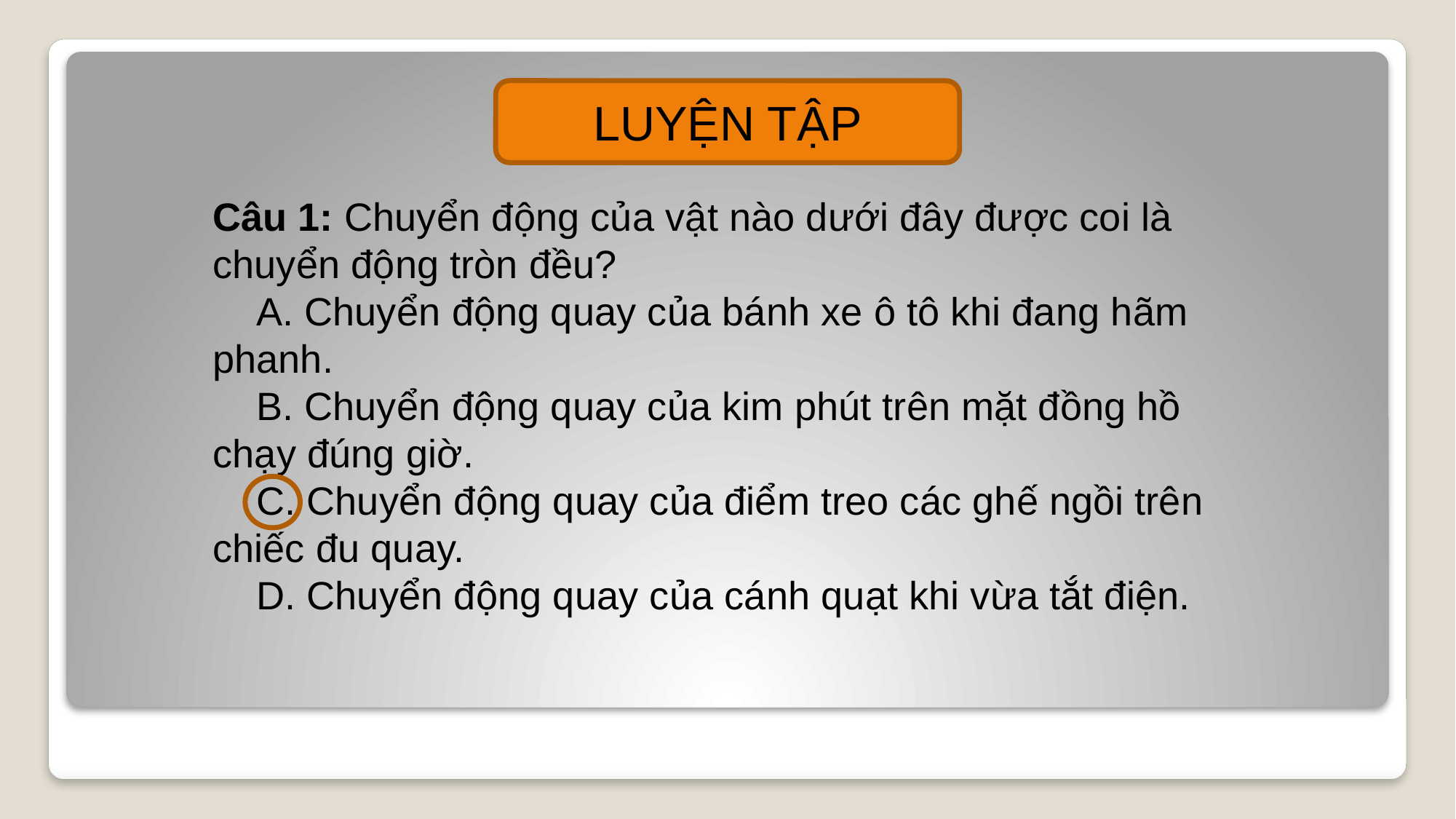

LUYỆN TẬP
Câu 1: Chuyển động của vật nào dưới đây được coi là chuyển động tròn đều?
    A. Chuyển động quay của bánh xe ô tô khi đang hãm phanh.
    B. Chuyển động quay của kim phút trên mặt đồng hồ chạy đúng giờ.
    C. Chuyển động quay của điểm treo các ghế ngồi trên chiếc đu quay.
    D. Chuyển động quay của cánh quạt khi vừa tắt điện.